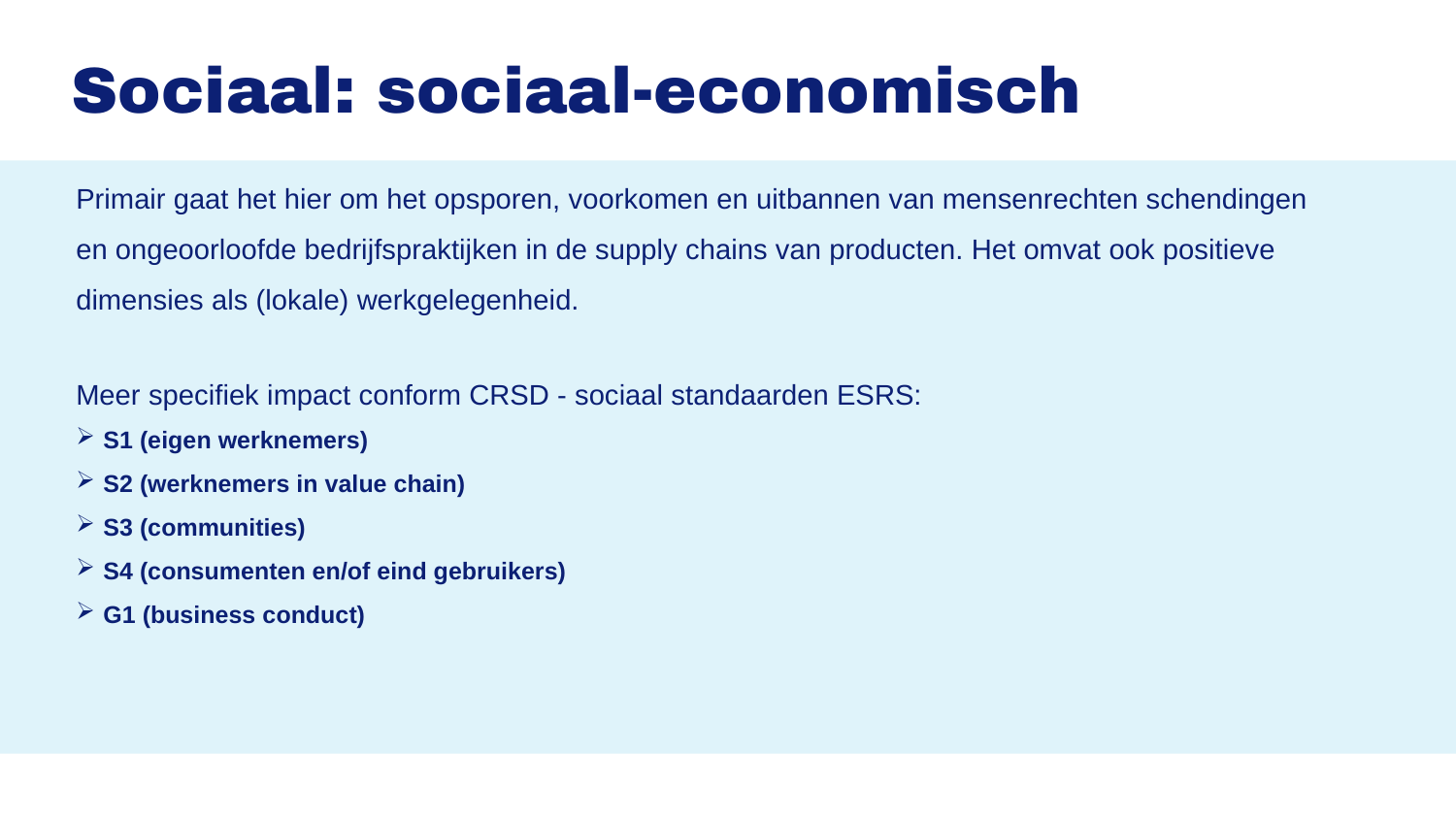

# Sociaal: sociaal-economisch
Primair gaat het hier om het opsporen, voorkomen en uitbannen van mensenrechten schendingen en ongeoorloofde bedrijfspraktijken in de supply chains van producten. Het omvat ook positieve dimensies als (lokale) werkgelegenheid.

Meer specifiek impact conform CRSD - sociaal standaarden ESRS:
S1 (eigen werknemers)
S2 (werknemers in value chain)
S3 (communities)
S4 (consumenten en/of eind gebruikers)
G1 (business conduct)